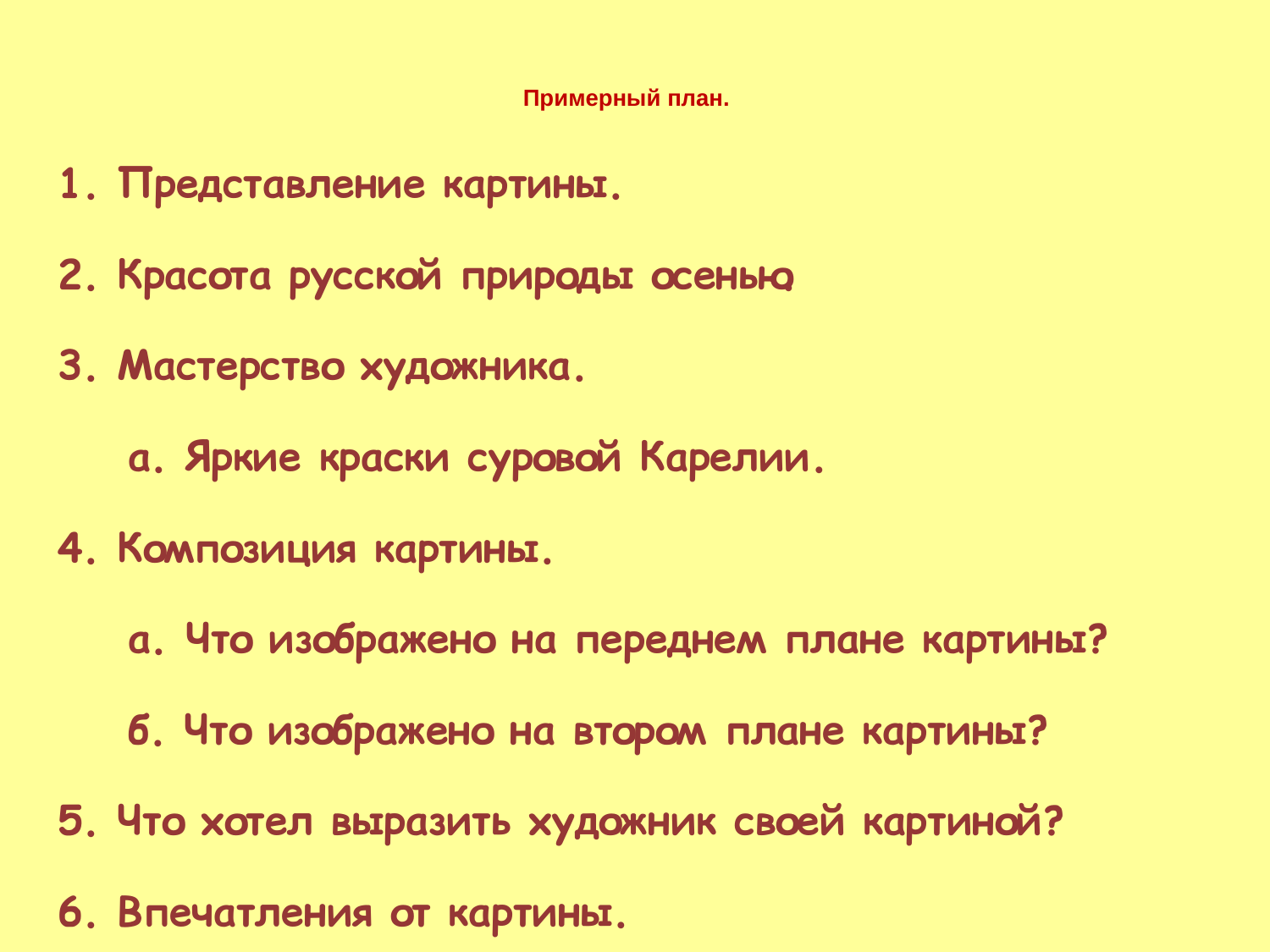

# Примерный план.

1. Представление картины.
2. Красота русской природы осенью.
3. Мастерство художника.
    а. Яркие краски суровой Карелии.
4. Композиция картины.
    а. Что изображено на переднем плане картины?
    б. Что изображено на втором плане картины?
5. Что хотел выразить художник своей картиной?
6. Впечатления от картины.